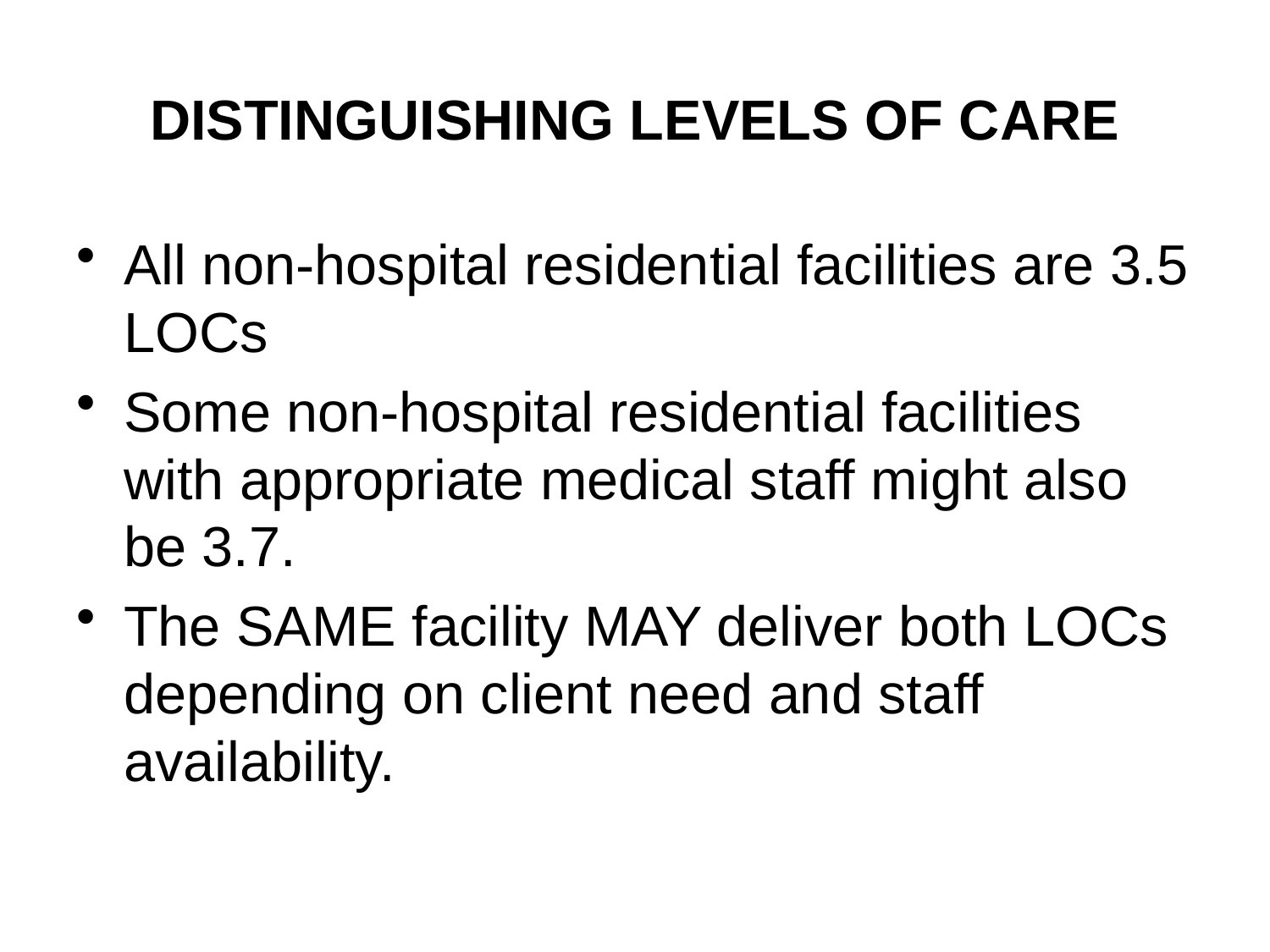

# DISTINGUISHING LEVELS OF CARE
All non-hospital residential facilities are 3.5 LOCs
Some non-hospital residential facilities with appropriate medical staff might also be 3.7.
The SAME facility MAY deliver both LOCs depending on client need and staff availability.